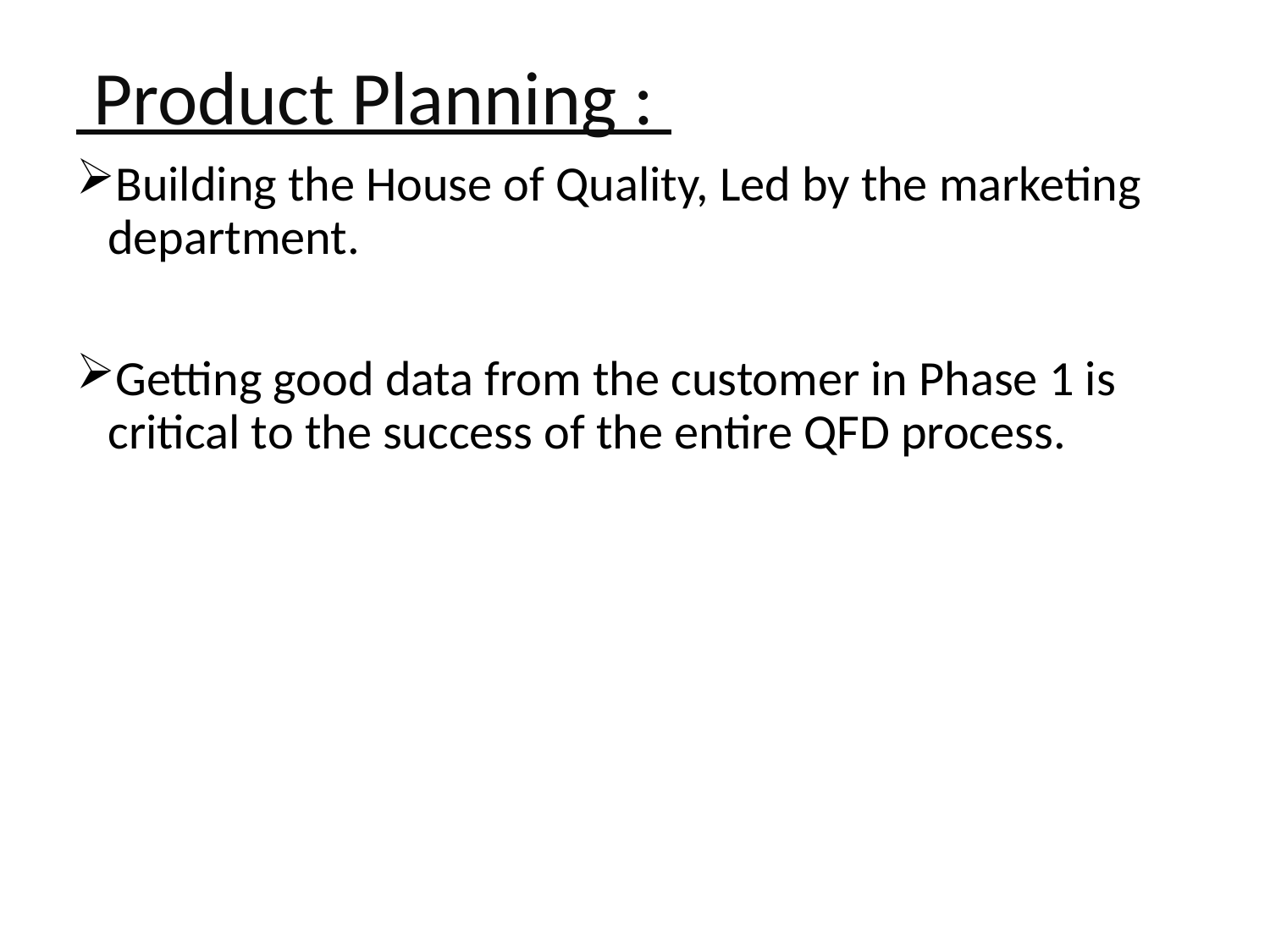

Product Planning :
Building the House of Quality, Led by the marketing department.

Getting good data from the customer in Phase 1 is critical to the success of the entire QFD process.